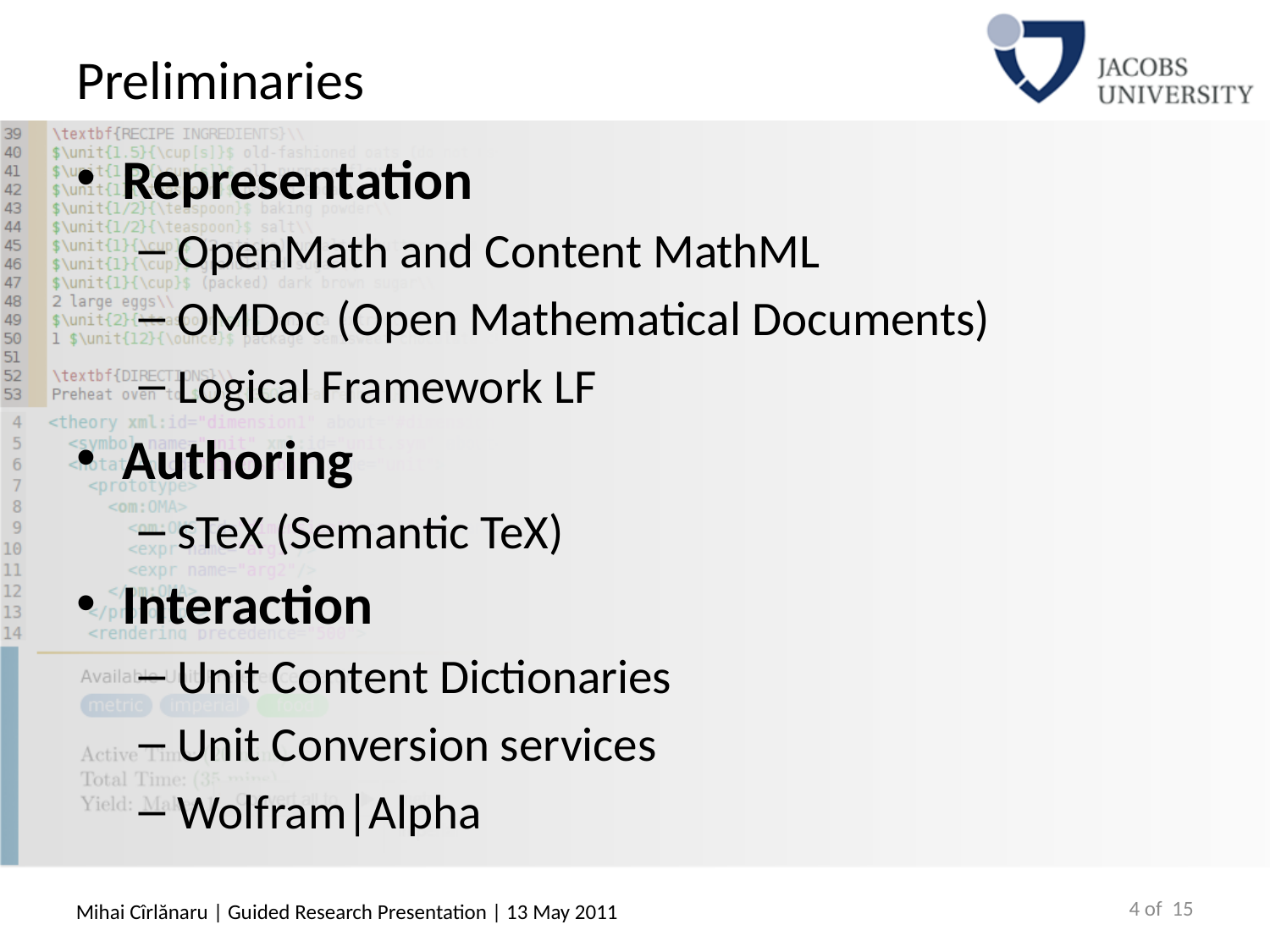

Preliminaries
Representation
OpenMath and Content MathML
OMDoc (Open Mathematical Documents)
Logical Framework LF
Authoring
sTeX (Semantic TeX)
Interaction
Unit Content Dictionaries
Unit Conversion services
Wolfram|Alpha
4 of  15
Mihai Cîrlănaru | Guided Research Presentation | 13 May 2011